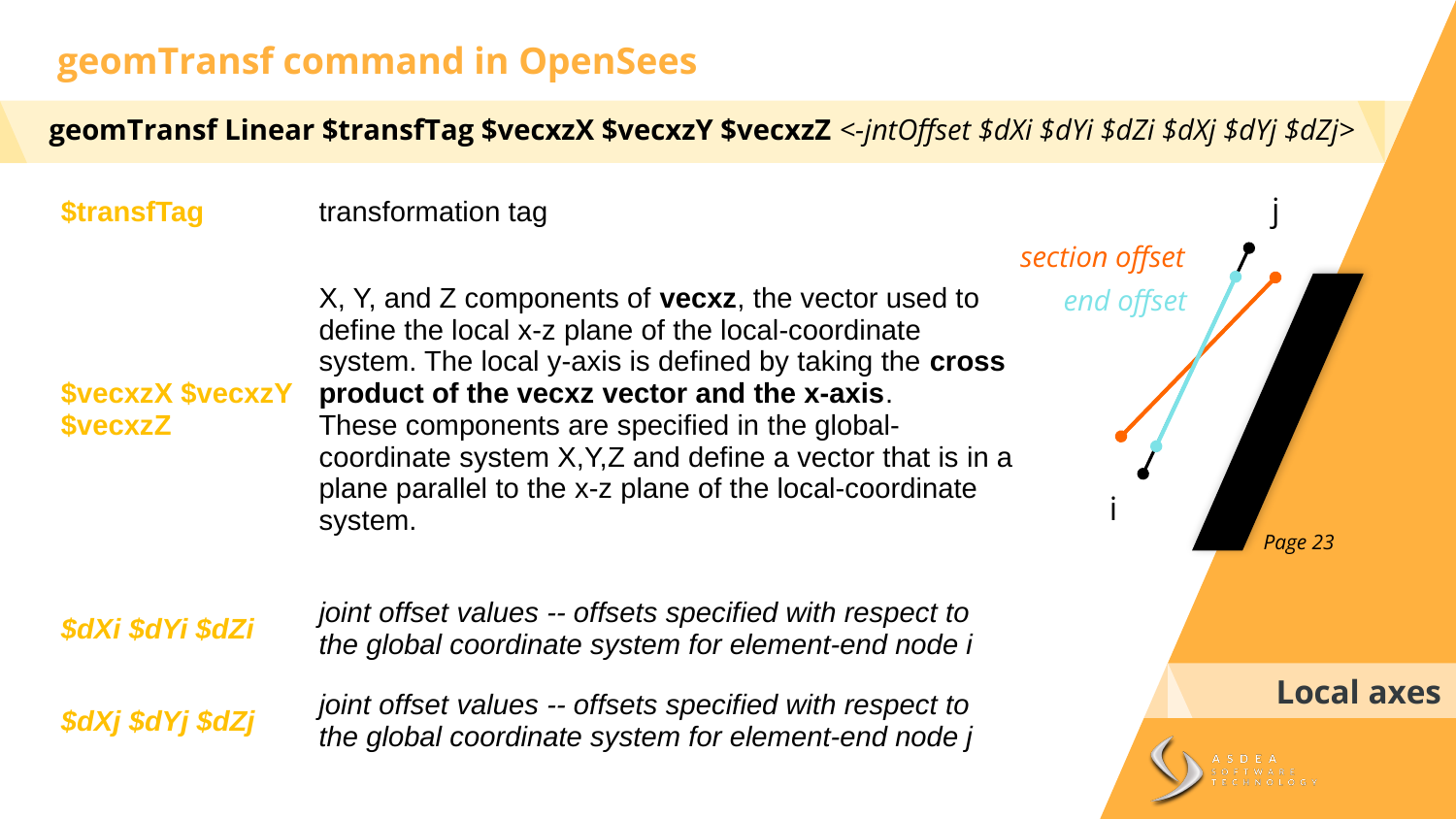

geomTransf command in OpenSees

geomTransf Linear $transfTag $vecxzX $vecxzY $vecxzZ <-jntOffset $dXi $dYi $dZi $dXj $dYj $dZj>

j
| $transfTag | transformation tag |
| --- | --- |
| $vecxzX $vecxzY $vecxzZ | X, Y, and Z components of vecxz, the vector used to define the local x-z plane of the local-coordinate system. The local y-axis is defined by taking the cross product of the vecxz vector and the x-axis. These components are specified in the global-coordinate system X,Y,Z and define a vector that is in a plane parallel to the x-z plane of the local-coordinate system. |
| $dXi $dYi $dZi | joint offset values -- offsets specified with respect to the global coordinate system for element-end node i |
| $dXj $dYj $dZj | joint offset values -- offsets specified with respect to the global coordinate system for element-end node j |
section offset
end offset

i
Page 23

Local axes